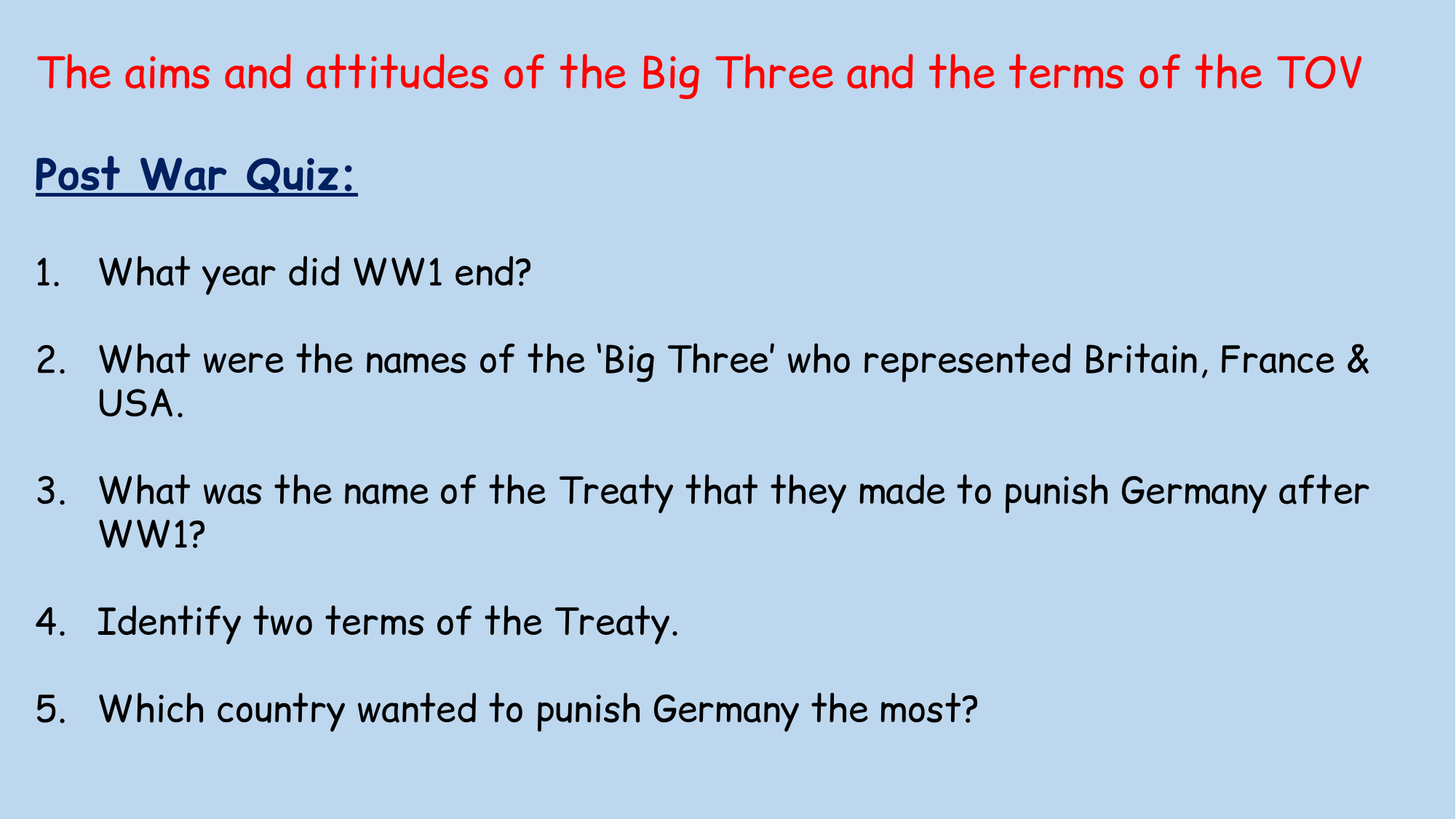

The aims and attitudes of the Big Three and the terms of the TOV

Post War Quiz:

What year did WW1 end?

What were the names of the ‘Big Three’ who represented Britain, France & USA.

What was the name of the Treaty that they made to punish Germany after WW1?

Identify two terms of the Treaty.

Which country wanted to punish Germany the most?